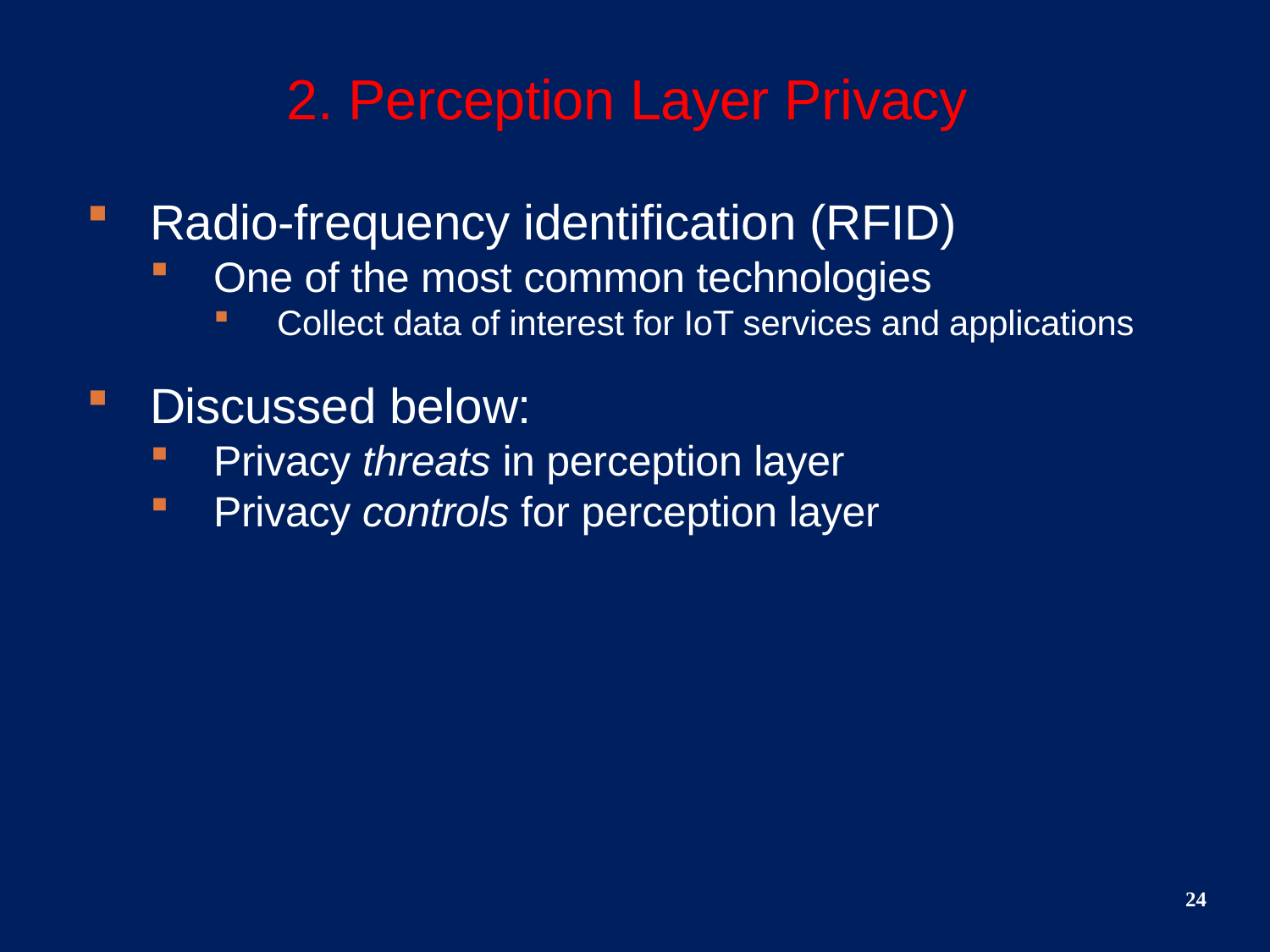

# 2. Perception Layer Privacy
Radio-frequency identification (RFID)
One of the most common technologies
Collect data of interest for IoT services and applications
Discussed below:
Privacy threats in perception layer
Privacy controls for perception layer
24